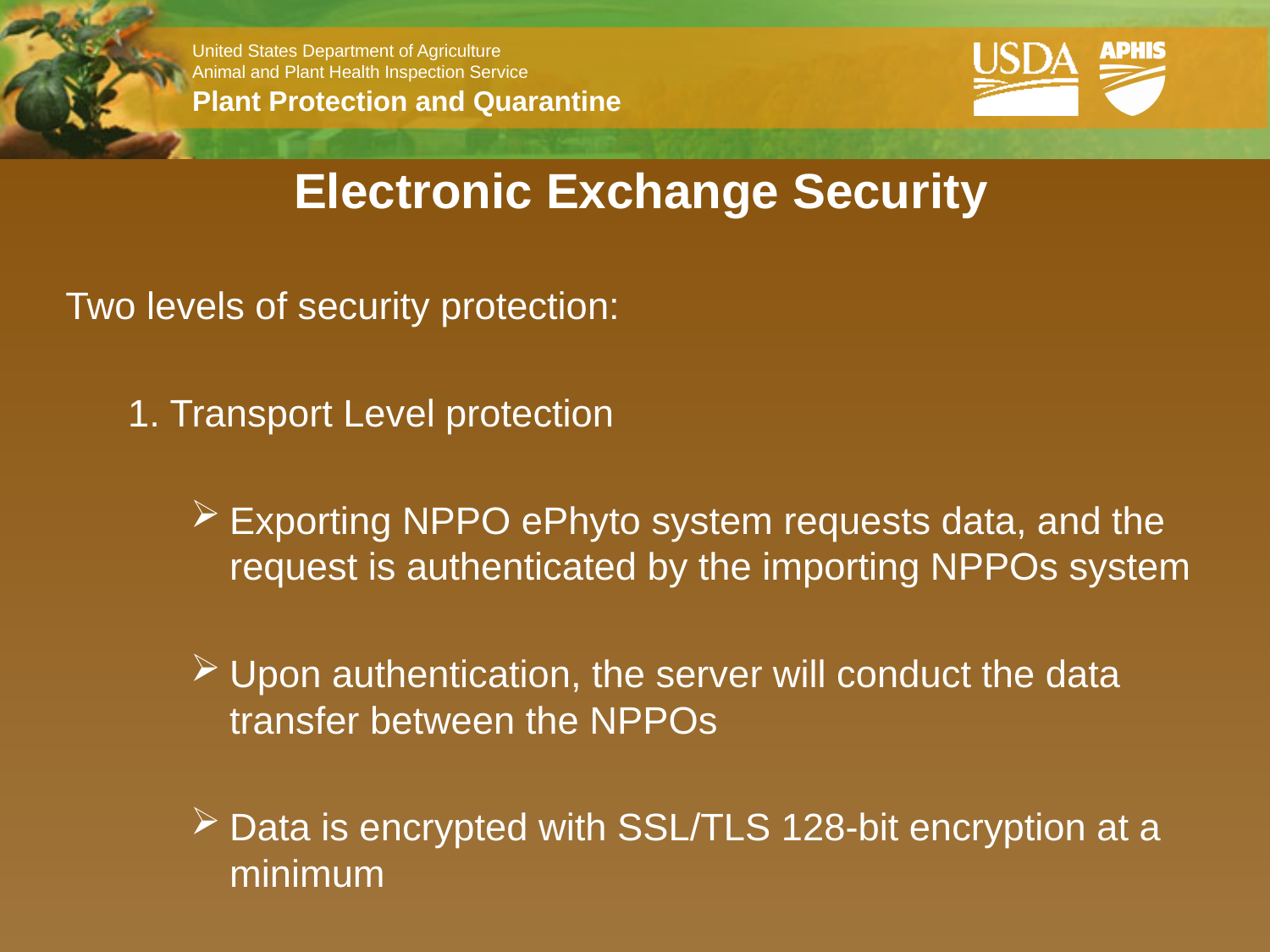

Electronic Exchange Security
#
Two levels of security protection:

1. Transport Level protection

Exporting NPPO ePhyto system requests data, and the request is authenticated by the importing NPPOs system

Upon authentication, the server will conduct the data transfer between the NPPOs

Data is encrypted with SSL/TLS 128-bit encryption at a minimum